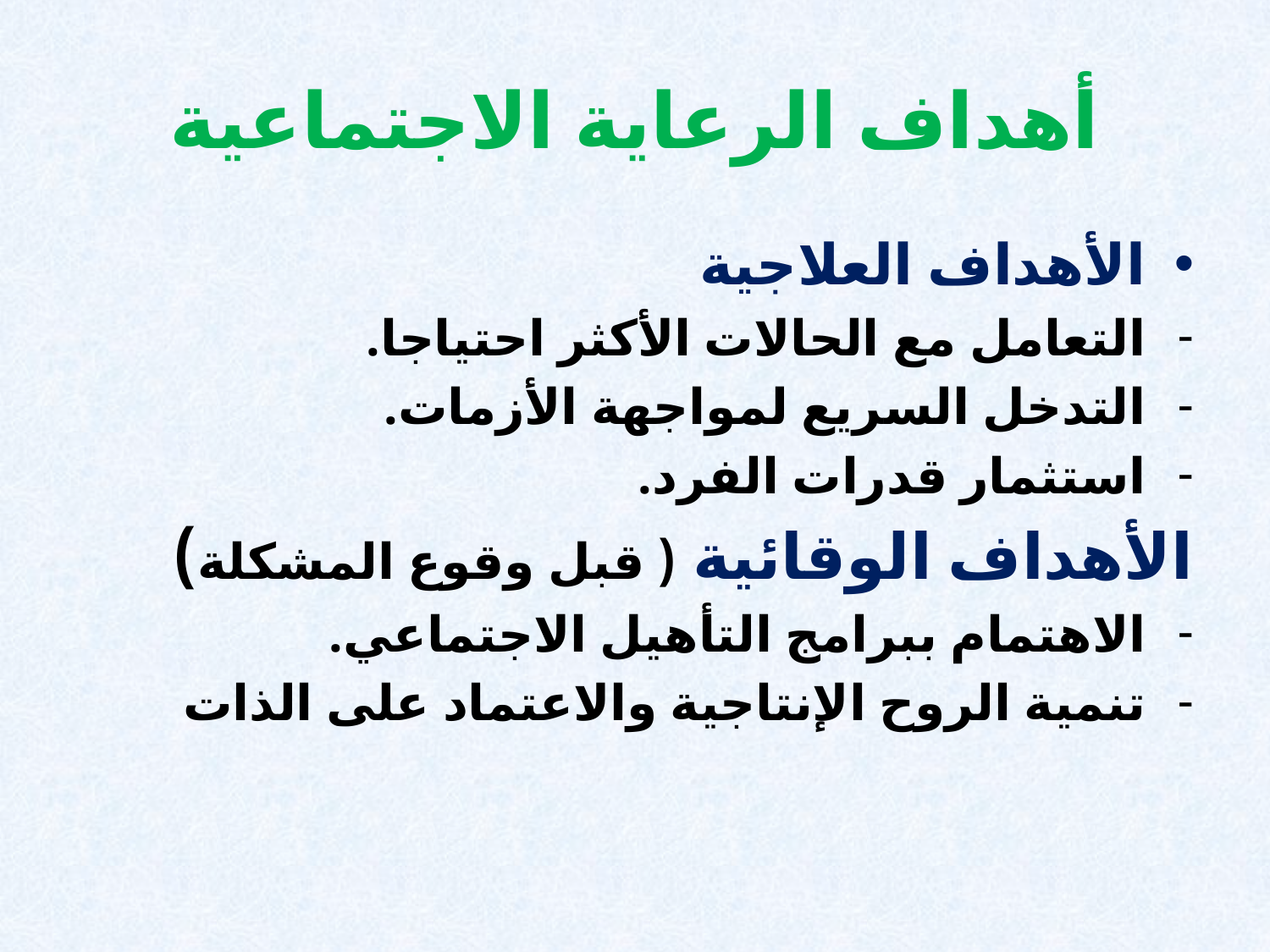

# أهداف الرعاية الاجتماعية
الأهداف العلاجية
التعامل مع الحالات الأكثر احتياجا.
التدخل السريع لمواجهة الأزمات.
استثمار قدرات الفرد.
الأهداف الوقائية ( قبل وقوع المشكلة)
الاهتمام ببرامج التأهيل الاجتماعي.
تنمية الروح الإنتاجية والاعتماد على الذات